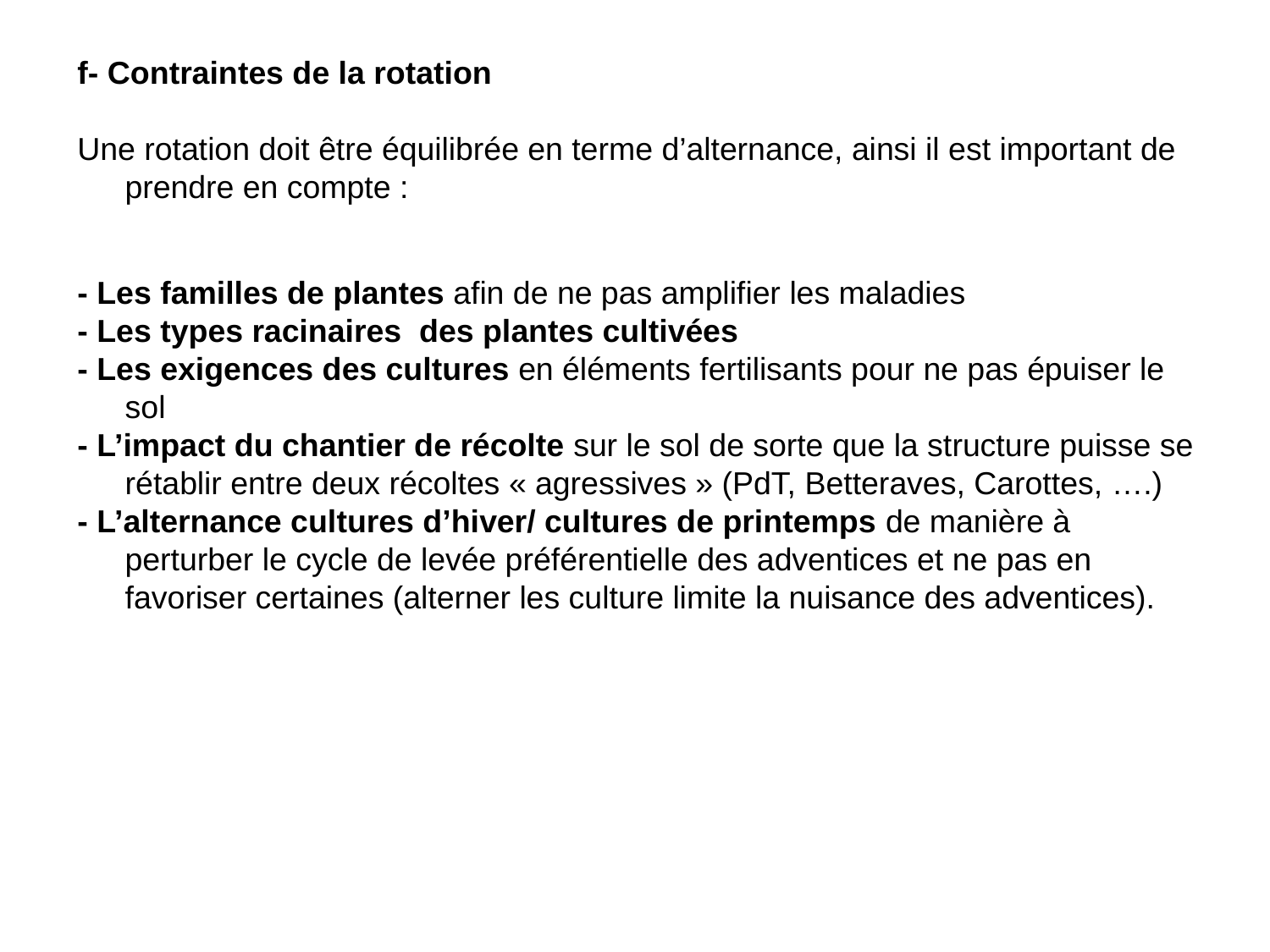

f- Contraintes de la rotation

Une rotation doit être équilibrée en terme d’alternance, ainsi il est important de prendre en compte :

- Les familles de plantes afin de ne pas amplifier les maladies
- Les types racinaires  des plantes cultivées
- Les exigences des cultures en éléments fertilisants pour ne pas épuiser le sol
- L’impact du chantier de récolte sur le sol de sorte que la structure puisse se rétablir entre deux récoltes « agressives » (PdT, Betteraves, Carottes, ….)
- L’alternance cultures d’hiver/ cultures de printemps de manière à perturber le cycle de levée préférentielle des adventices et ne pas en favoriser certaines (alterner les culture limite la nuisance des adventices).